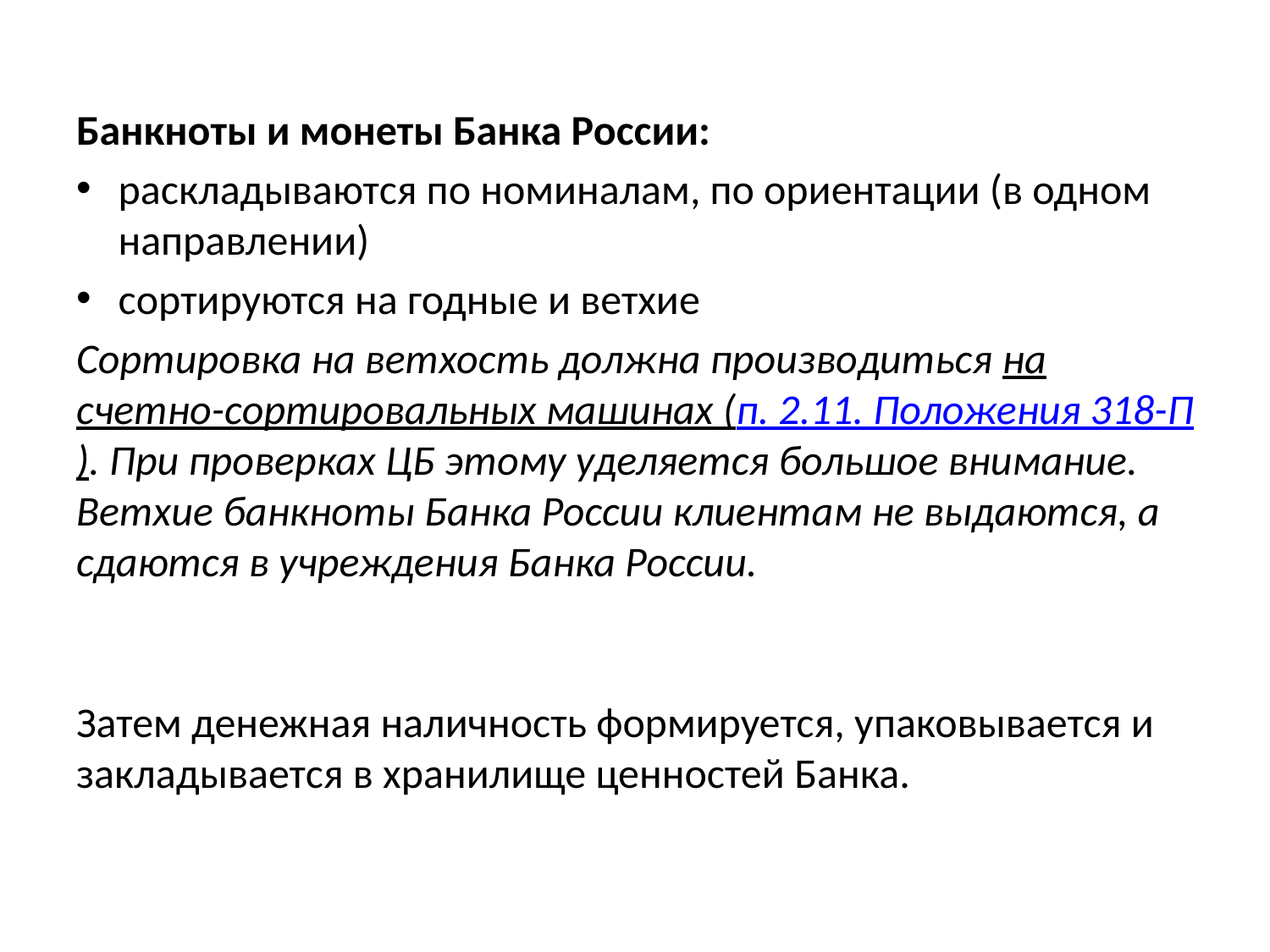

Банкноты и монеты Банка России:
раскладываются по номиналам, по ориентации (в одном направлении)
сортируются на годные и ветхие
Сортировка на ветхость должна производиться на счетно-сортировальных машинах (п. 2.11. Положения 318-П). При проверках ЦБ этому уделяется большое внимание. Ветхие банкноты Банка России клиентам не выдаются, а сдаются в учреждения Банка России.
Затем денежная наличность формируется, упаковывается и закладывается в хранилище ценностей Банка.